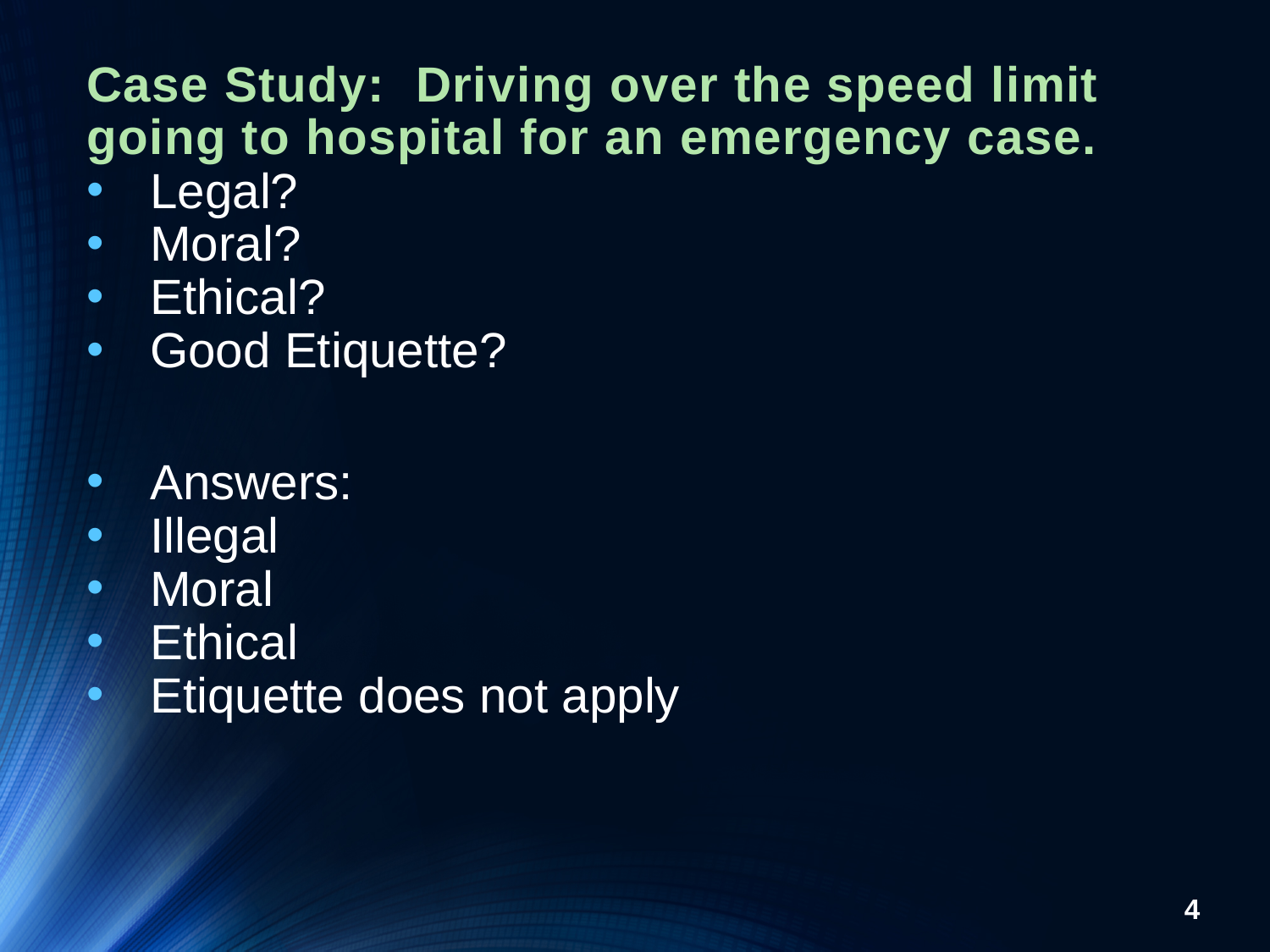

Case Study:  Driving over the speed limit going to hospital for an emergency case.
Legal?
Moral?
Ethical?
Good Etiquette?

Answers:
Illegal
Moral
Ethical
Etiquette does not apply
4